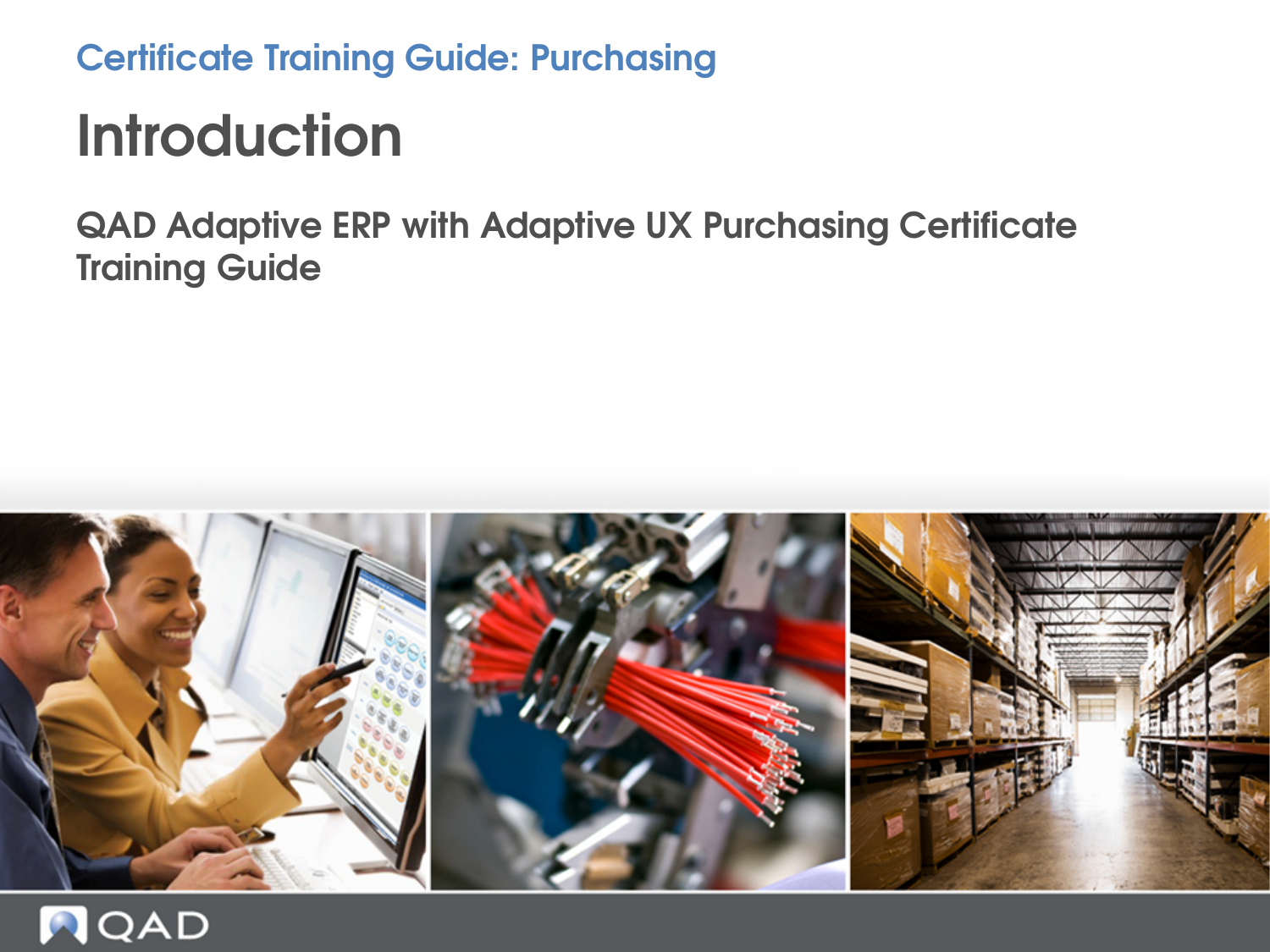

Certificate Training Guide: Purchasing
# Introduction
QAD Adaptive ERP with Adaptive UX Purchasing Certificate Training Guide